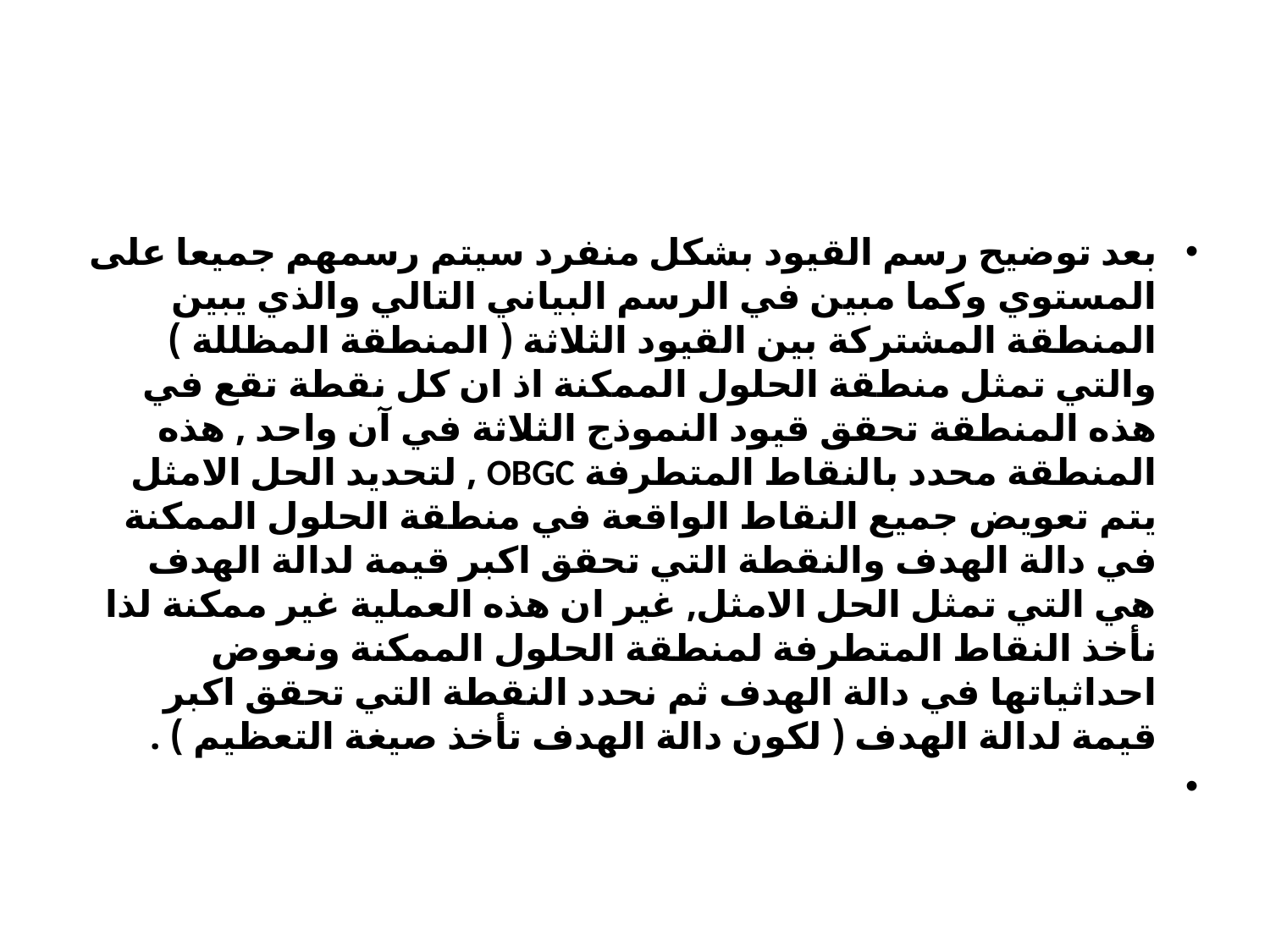

#
بعد توضيح رسم القيود بشكل منفرد سيتم رسمهم جميعا على المستوي وكما مبين في الرسم البياني التالي والذي يبين المنطقة المشتركة بين القيود الثلاثة ( المنطقة المظللة ) والتي تمثل منطقة الحلول الممكنة اذ ان كل نقطة تقع في هذه المنطقة تحقق قيود النموذج الثلاثة في آن واحد , هذه المنطقة محدد بالنقاط المتطرفة OBGC , لتحديد الحل الامثل يتم تعويض جميع النقاط الواقعة في منطقة الحلول الممكنة في دالة الهدف والنقطة التي تحقق اكبر قيمة لدالة الهدف هي التي تمثل الحل الامثل, غير ان هذه العملية غير ممكنة لذا نأخذ النقاط المتطرفة لمنطقة الحلول الممكنة ونعوض احداثياتها في دالة الهدف ثم نحدد النقطة التي تحقق اكبر قيمة لدالة الهدف ( لكون دالة الهدف تأخذ صيغة التعظيم ) .